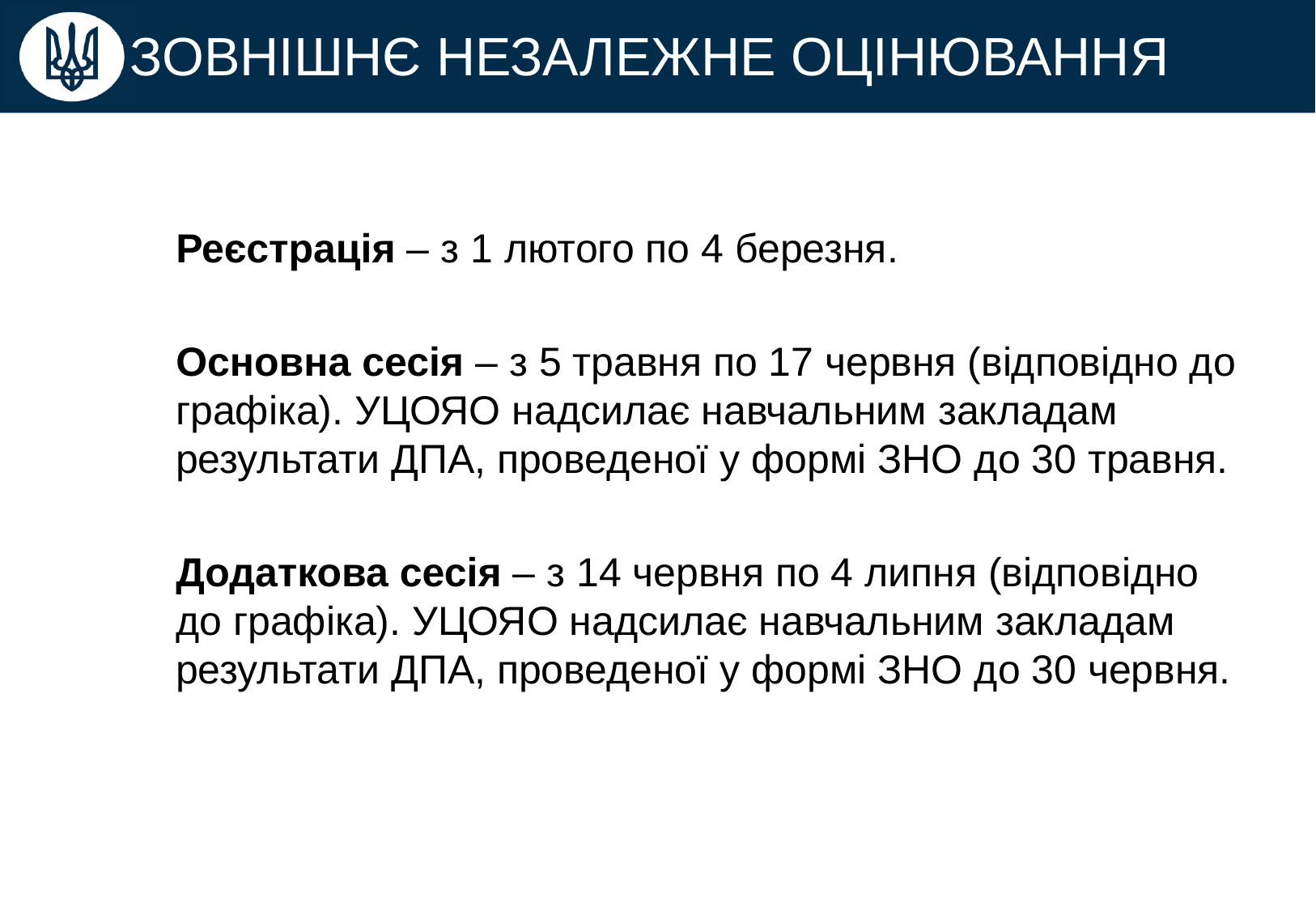

# ЗОВНІШНЄ НЕЗАЛЕЖНЕ ОЦІНЮВАННЯ

Реєстрація – з 1 лютого по 4 березня.

Основна сесія – з 5 травня по 17 червня (відповідно до графіка). УЦОЯО надсилає навчальним закладам результати ДПА, проведеної у формі ЗНО до 30 травня.

Додаткова сесія – з 14 червня по 4 липня (відповідно до графіка). УЦОЯО надсилає навчальним закладам результати ДПА, проведеної у формі ЗНО до 30 червня.